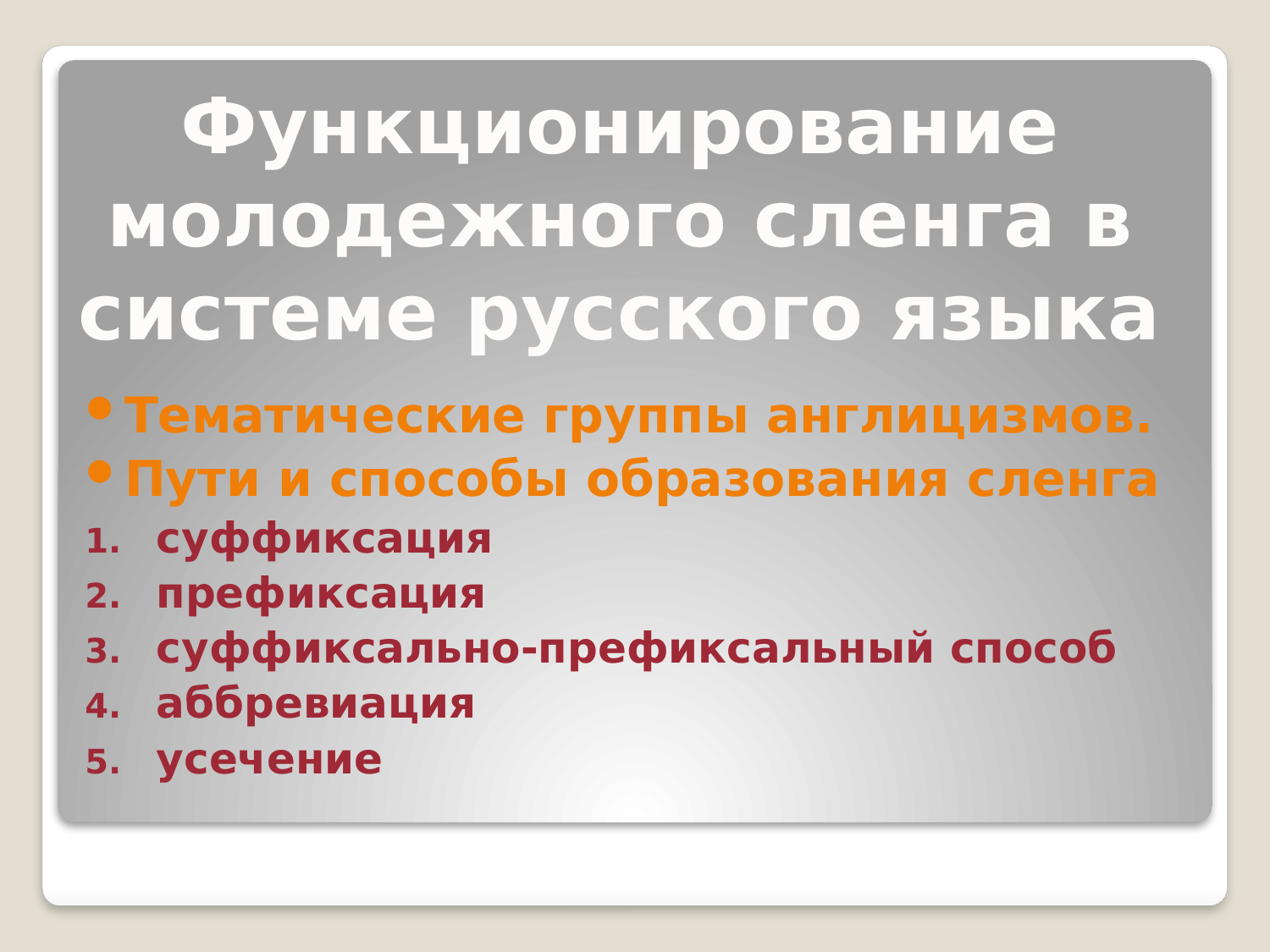

Функционирование молодежного сленга в системе русского языка
Тематические группы англицизмов.
Пути и способы образования сленга
суффиксация
префиксация
суффиксально-префиксальный способ
аббревиация
усечение